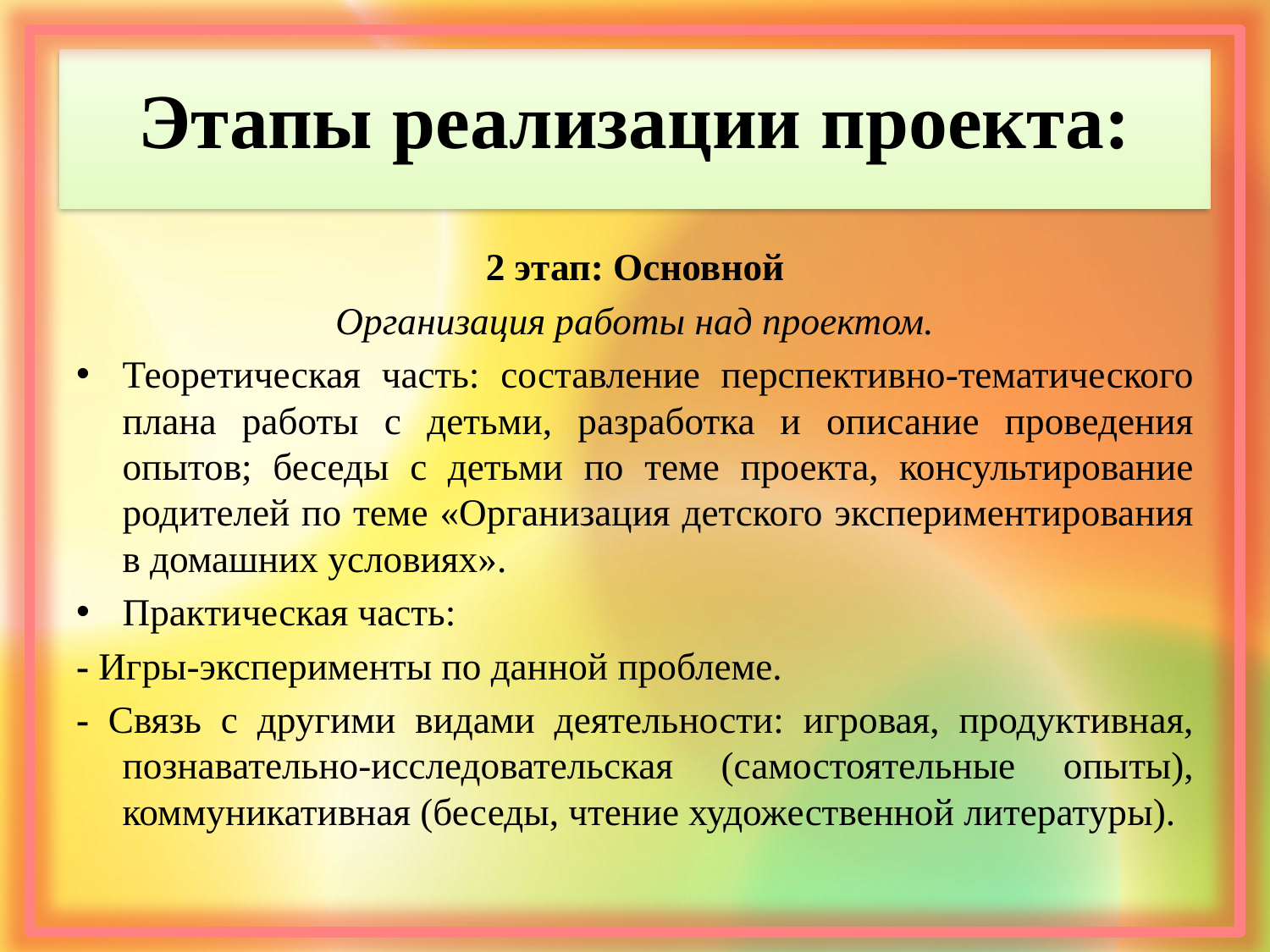

# Этапы реализации проекта:
2 этап: Основной
Организация работы над проектом.
Теоретическая часть: составление перспективно-тематического плана работы с детьми, разработка и описание проведения опытов; беседы с детьми по теме проекта, консультирование родителей по теме «Организация детского экспериментирования в домашних условиях».
Практическая часть:
- Игры-эксперименты по данной проблеме.
- Связь с другими видами деятельности: игровая, продуктивная, познавательно-исследовательская (самостоятельные опыты), коммуникативная (беседы, чтение художественной литературы).